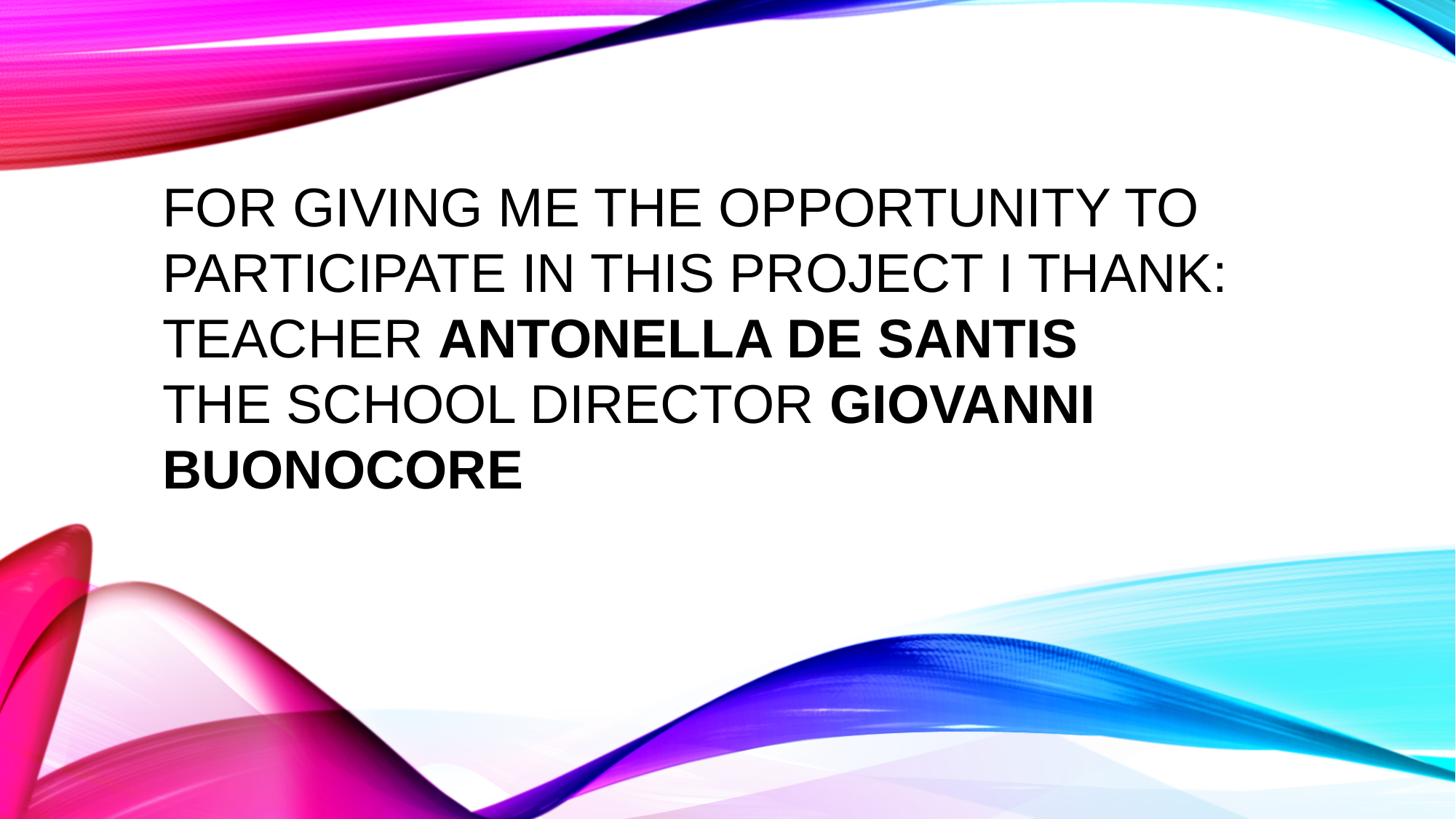

# for giving me the opportunity to participate in this project I thank: teacher Antonella de santis the school director Giovanni buonocore